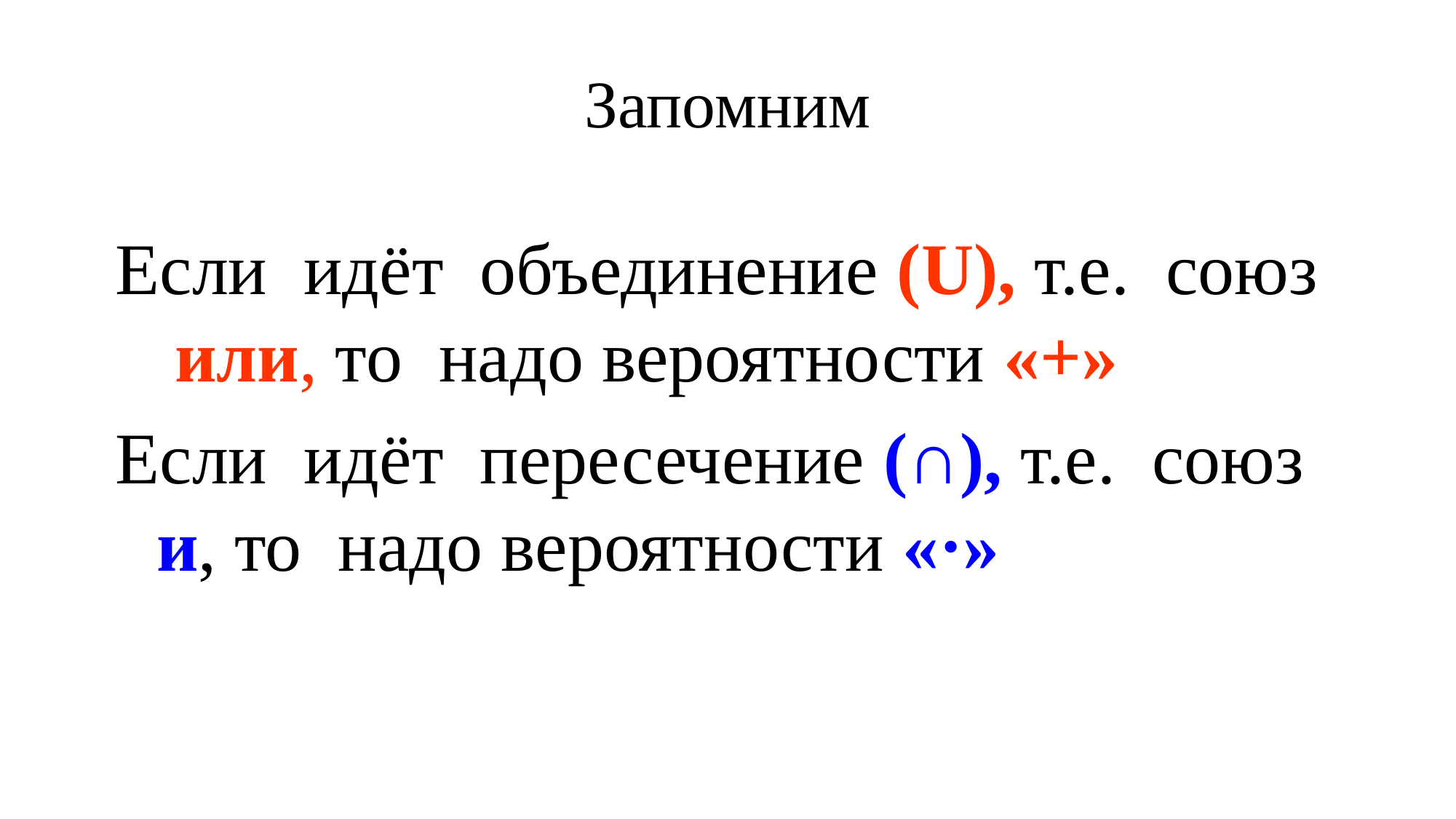

# Запомним
Если  идёт  объединение (U), т.е.  союз   или, то  надо вероятности «+»
Если  идёт  пересечение (∩), т.е.  союз   и, то  надо вероятности «·»